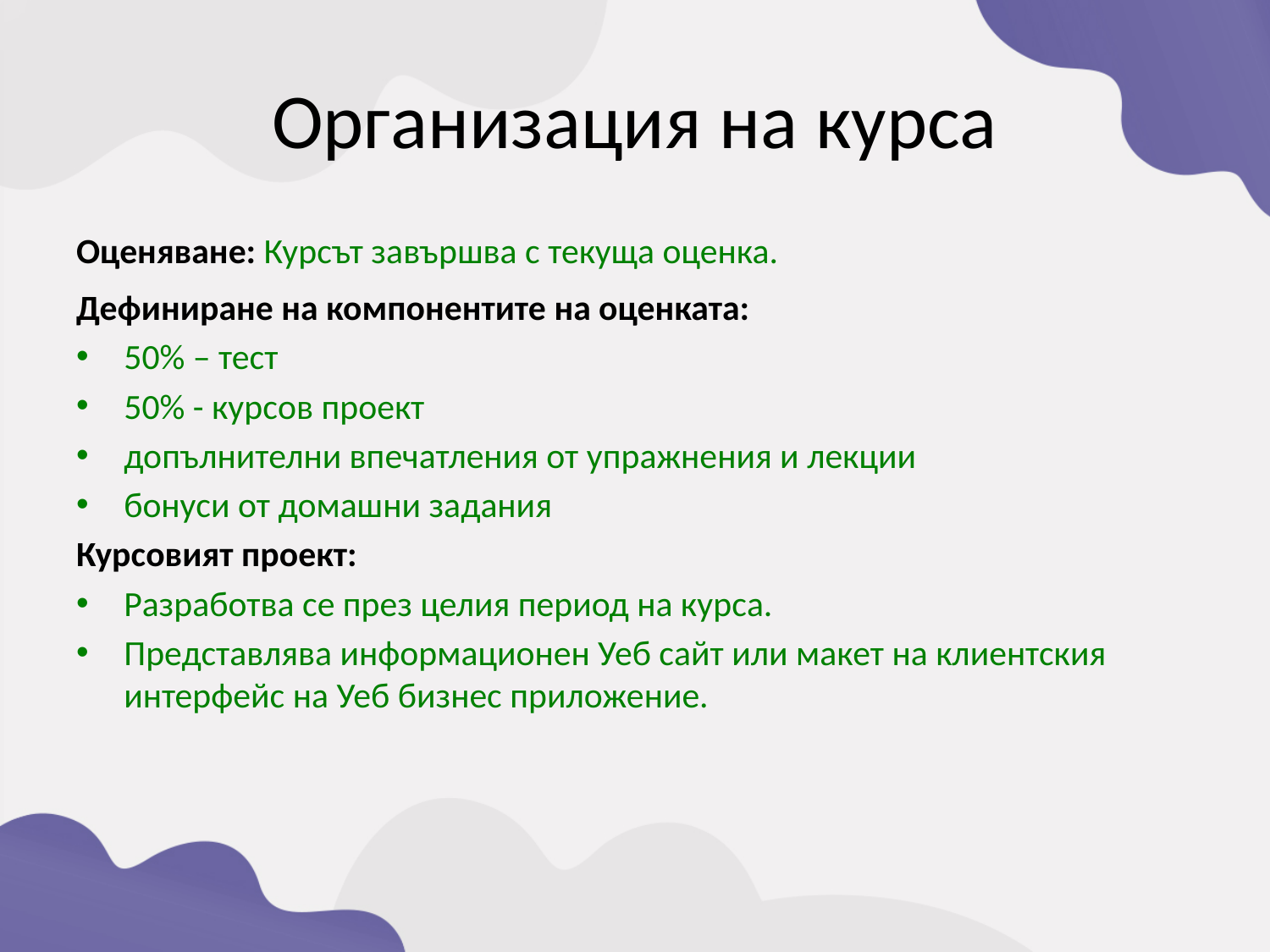

# Организация на курса
Оценяване: Курсът завършва с текуща оценка.
Дефиниране на компонентите на оценката:
50% – тест
50% - курсов проект
допълнителни впечатления от упражнения и лекции
бонуси от домашни задания
Курсовият проект:
Разработва се през целия период на курса.
Представлява информационен Уеб сайт или макет на клиентския интерфейс на Уеб бизнес приложение.